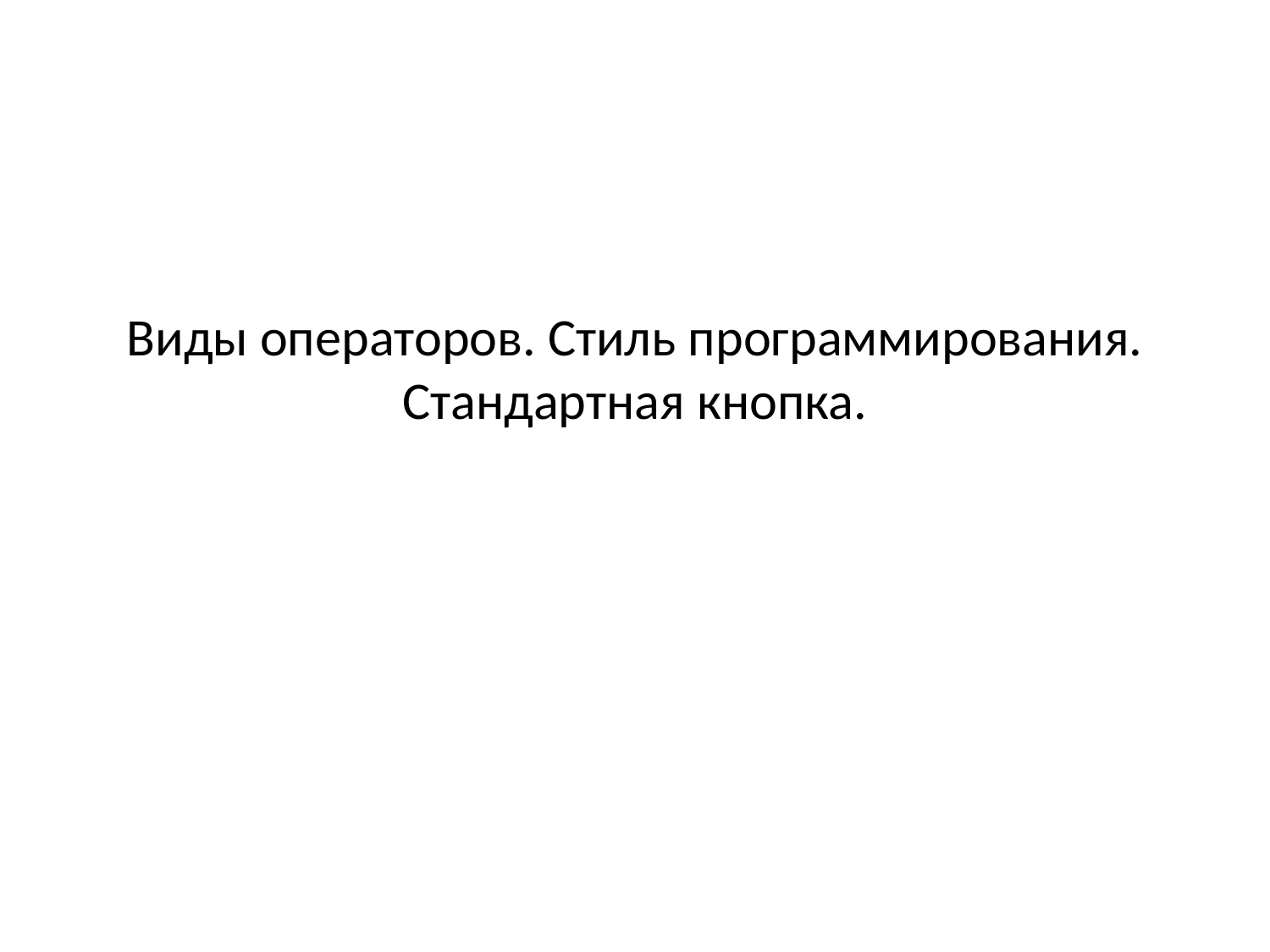

# Виды операторов. Стиль программирования. Стандартная кнопка.